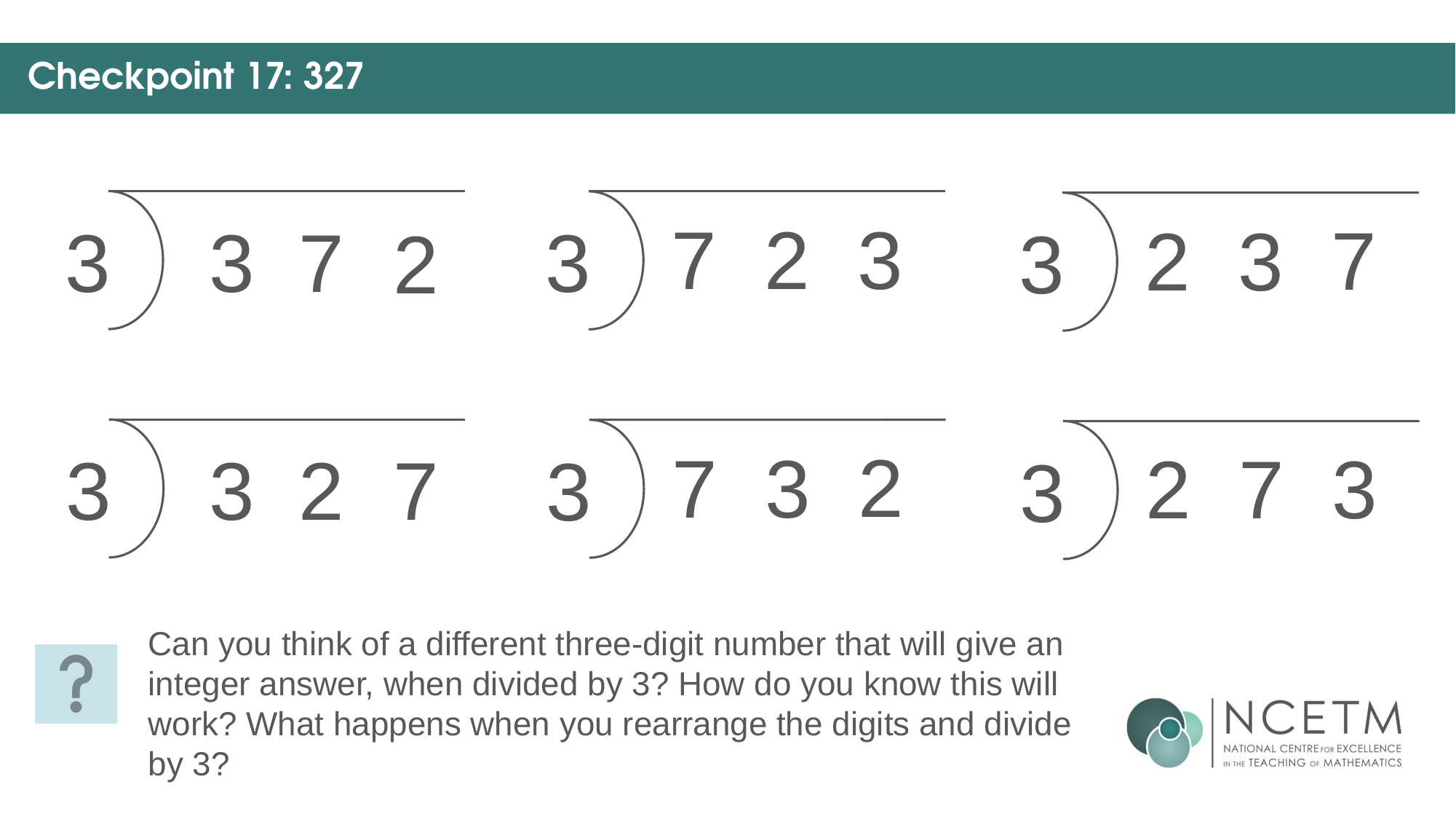

Checkpoint 17: 327

3
3
7
2

3
7
2
3

7
2
3
3

2
7
3
3

3
3
2
7

3
2
7
3
Can you think of a different three-digit number that will give an integer answer, when divided by 3? How do you know this will work? What happens when you rearrange the digits and divide by 3?